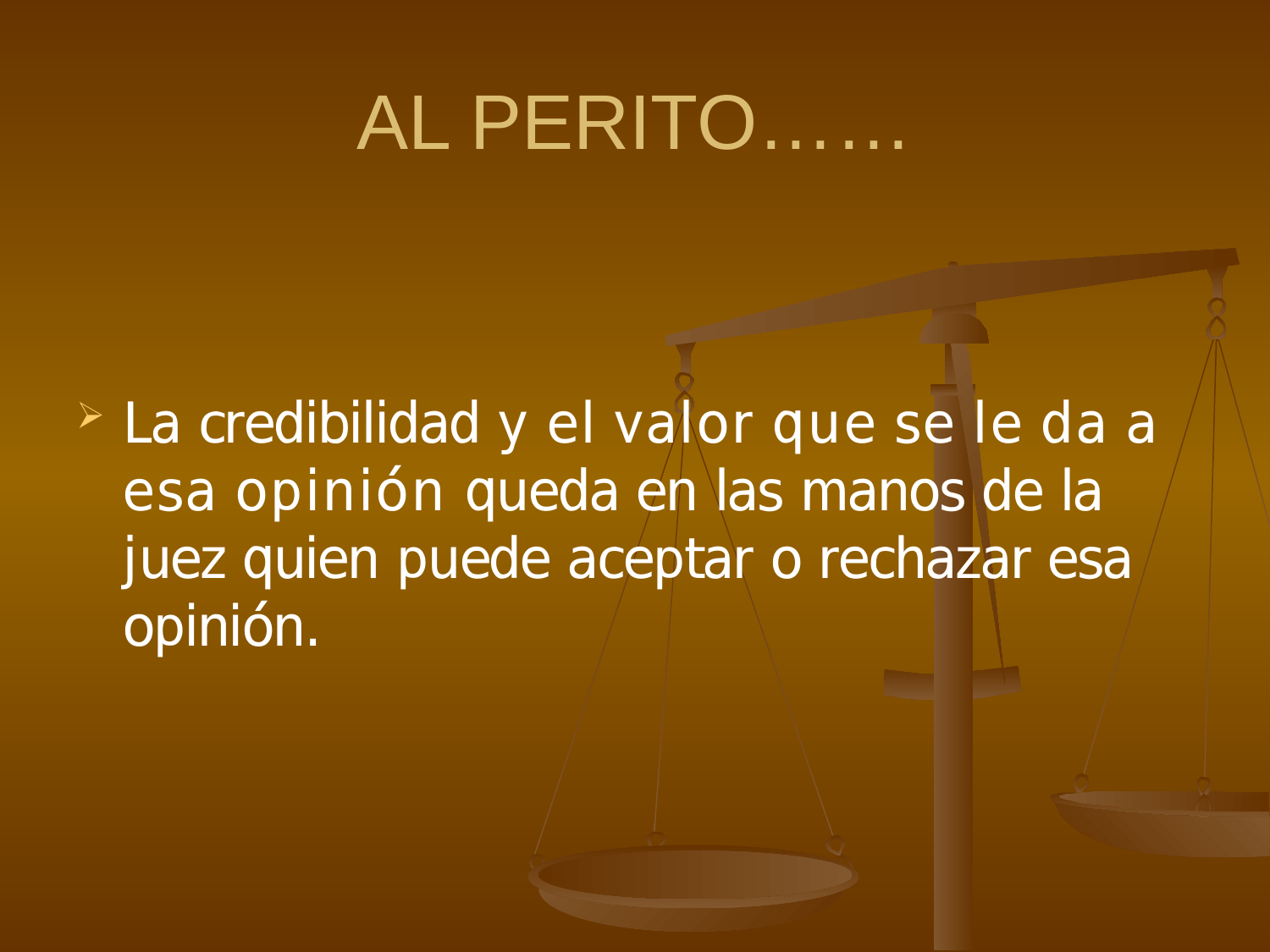

# AL PERITO……

La credibilidad y el valor que se le da a esa opinión queda en las manos de la juez quien puede aceptar o rechazar esa opinión.